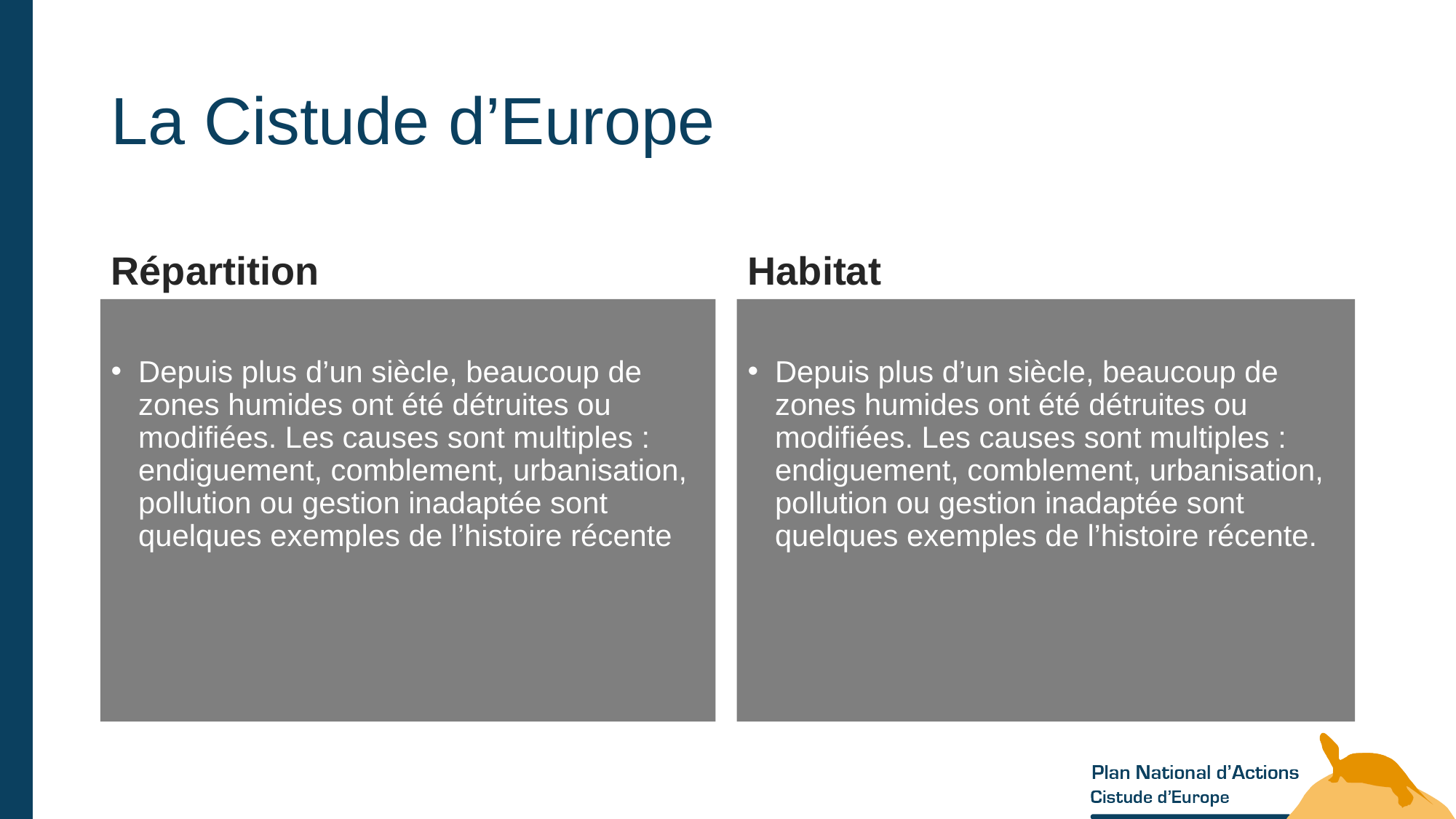

# La Cistude d’Europe
Répartition
Habitat

Depuis plus d’un siècle, beaucoup de zones humides ont été détruites ou modifiées. Les causes sont multiples : endiguement, comblement, urbanisation, pollution ou gestion inadaptée sont quelques exemples de l’histoire récente

Depuis plus d’un siècle, beaucoup de zones humides ont été détruites ou modifiées. Les causes sont multiples : endiguement, comblement, urbanisation, pollution ou gestion inadaptée sont quelques exemples de l’histoire récente.